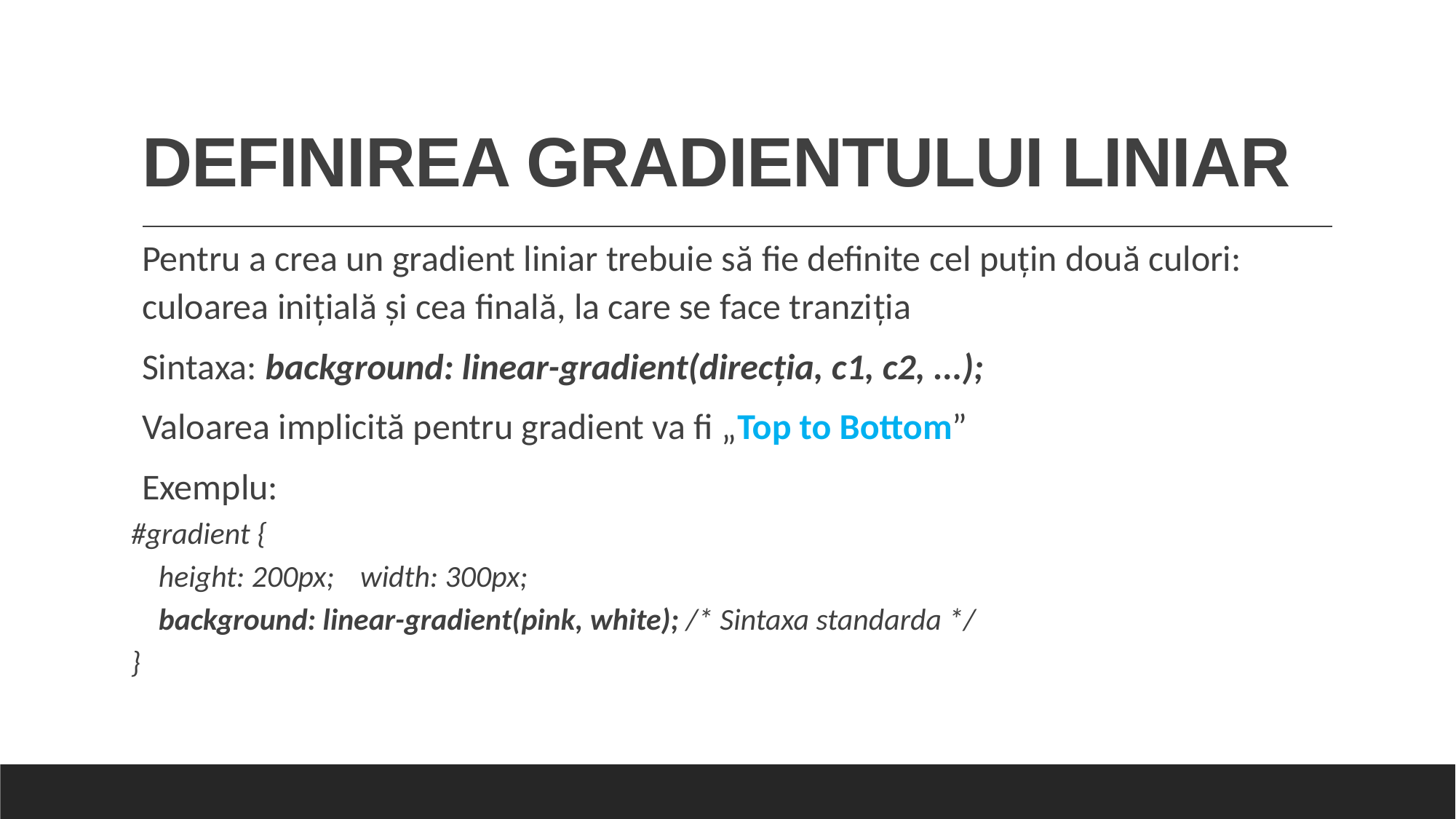

# DEFINIREA GRADIENTULUI LINIAR
Pentru a crea un gradient liniar trebuie să fie definite cel puțin două culori: culoarea iniţială şi cea finală, la care se face tranziţia
Sintaxa: background: linear-gradient(direcţia, c1, c2, ...);
Valoarea implicită pentru gradient va fi „Top to Bottom”
Exemplu:
#gradient {
    height: 200px; 	width: 300px;
    background: linear-gradient(pink, white); /* Sintaxa standarda */
}